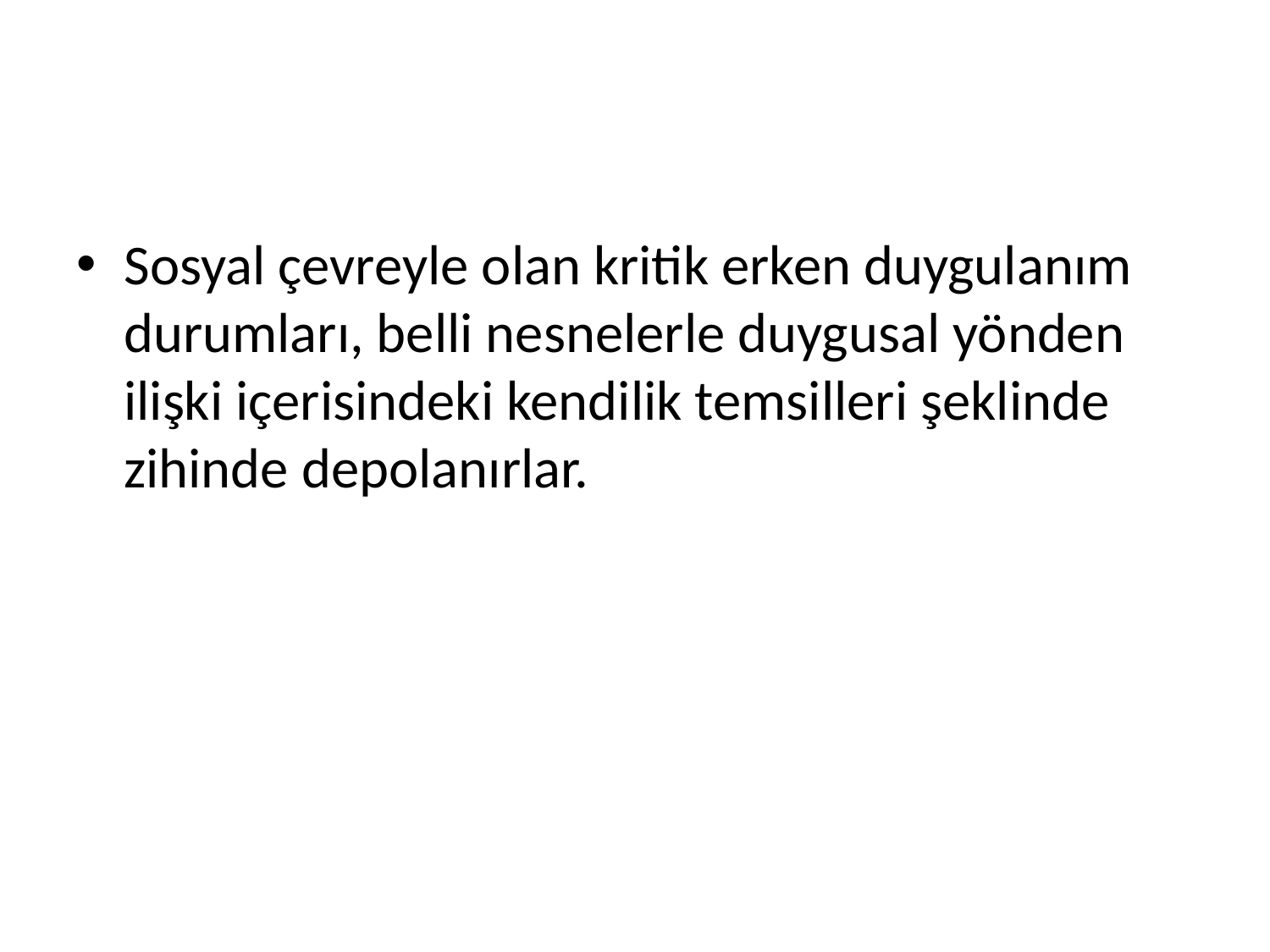

#
Sosyal çevreyle olan kritik erken duygulanım durumları, belli nesnelerle duygusal yönden ilişki içerisindeki kendilik temsilleri şeklinde zihinde depolanırlar.